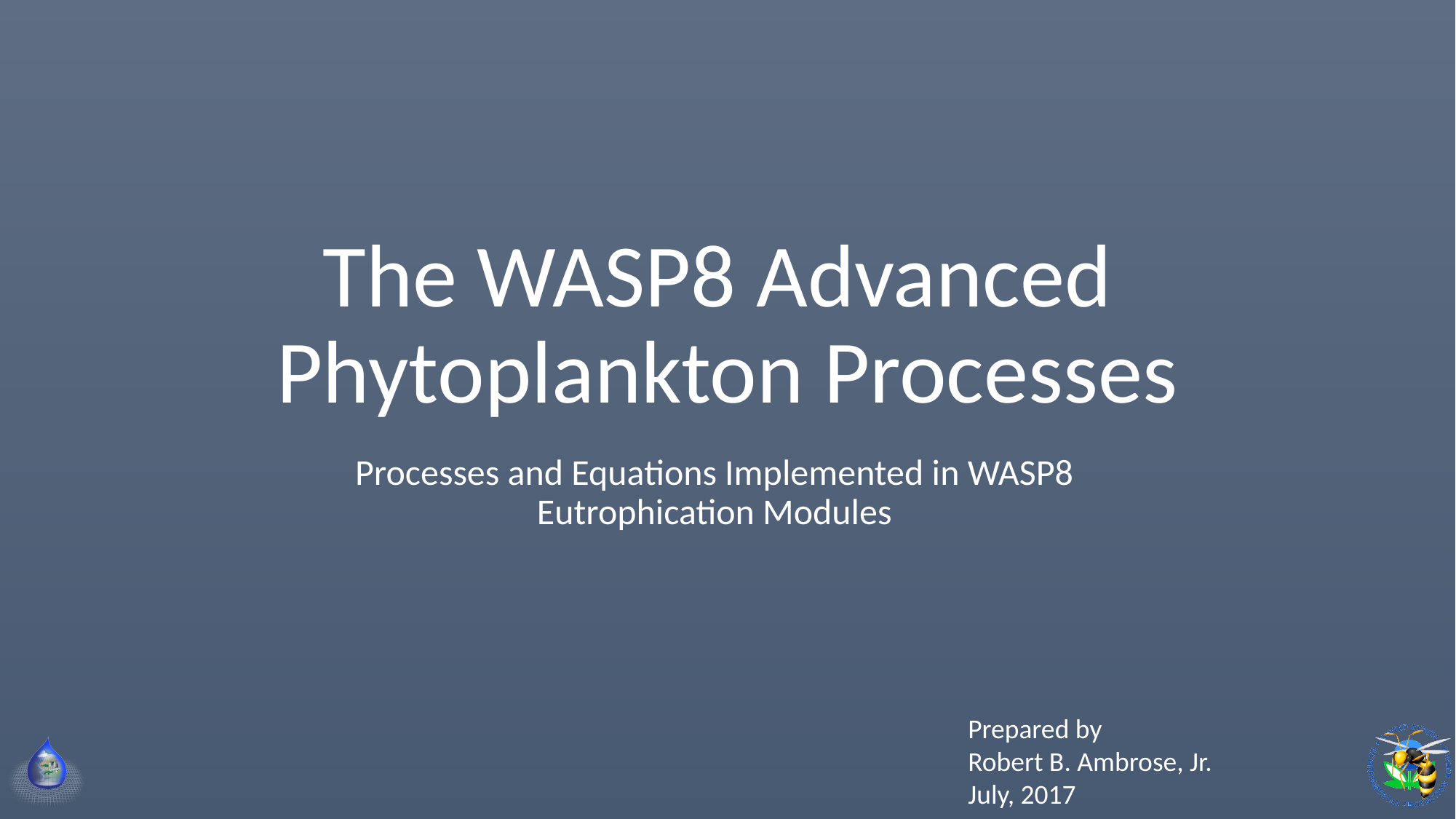

# The WASP8 Advanced Phytoplankton Processes
Processes and Equations Implemented in WASP8 Eutrophication Modules
Prepared by
Robert B. Ambrose, Jr.
July, 2017